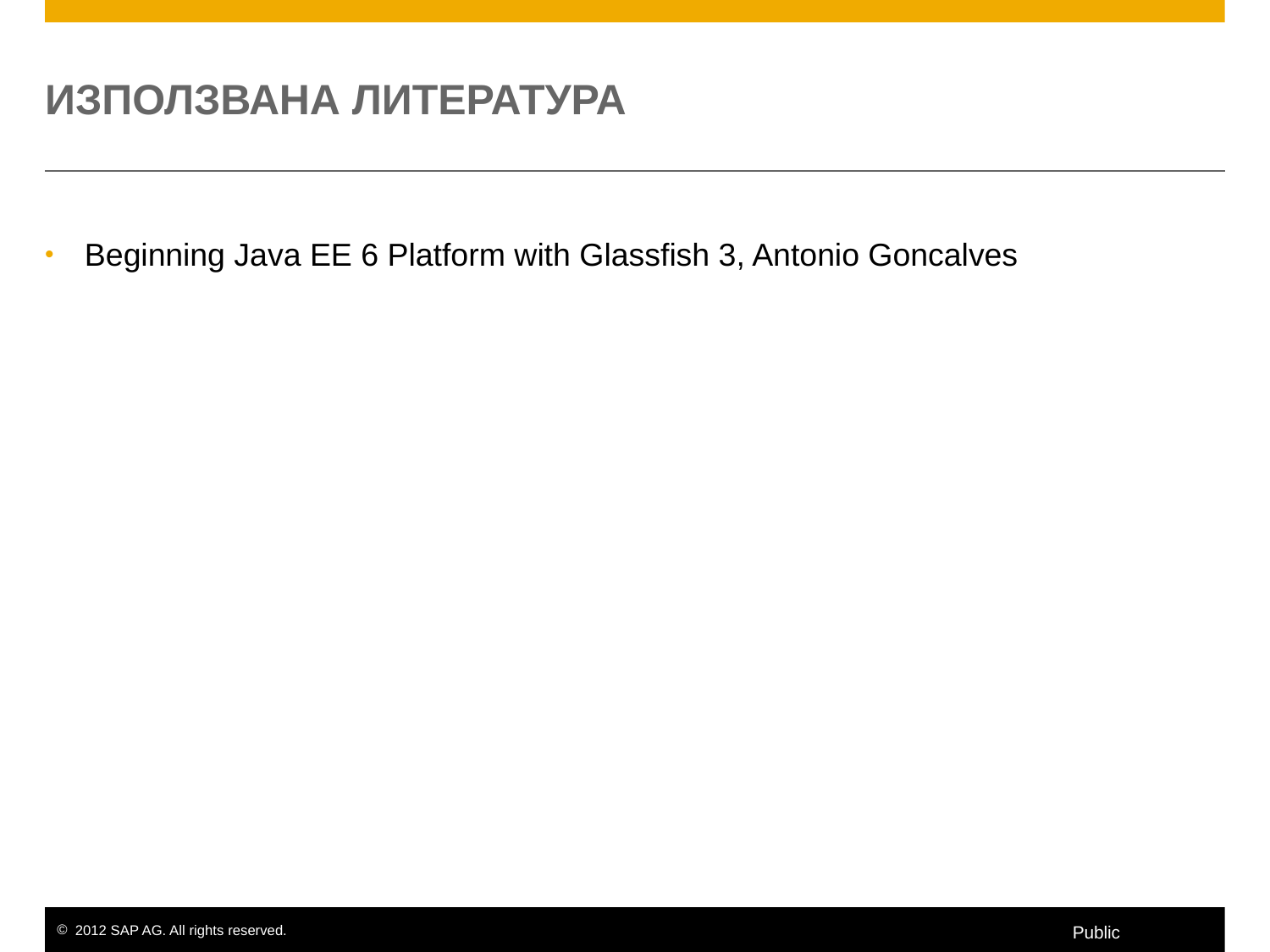

# ИЗПОЛЗВАНА ЛИТЕРАТУРА
Beginning Java EE 6 Platform with Glassfish 3, Antonio Goncalves